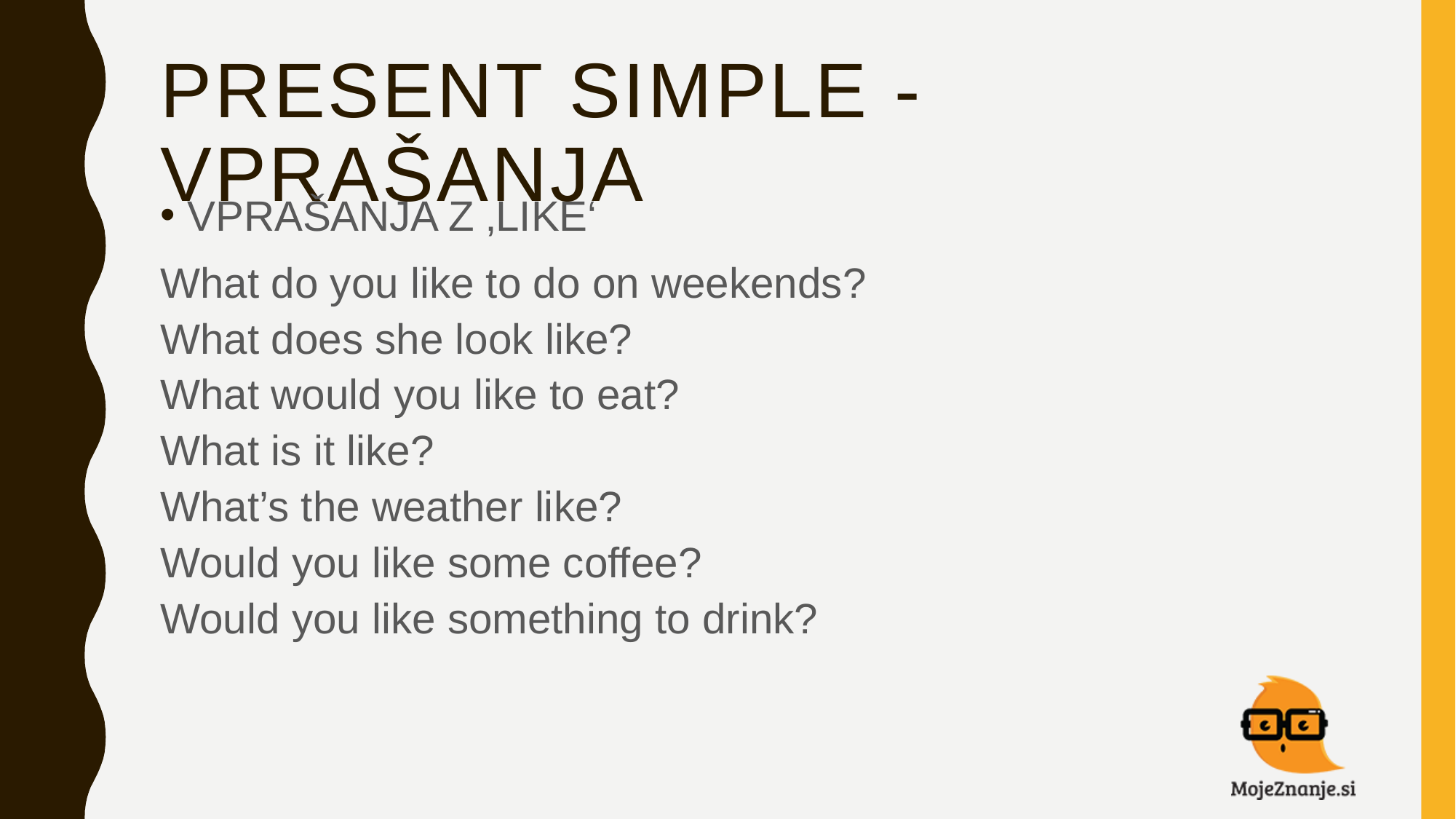

# PRESENT SIMPLE - VPRAŠANJA
VPRAŠANJA Z ‚LIKE‘
What do you like to do on weekends?
What does she look like?
What would you like to eat?
What is it like?
What’s the weather like?
Would you like some coffee?
Would you like something to drink?